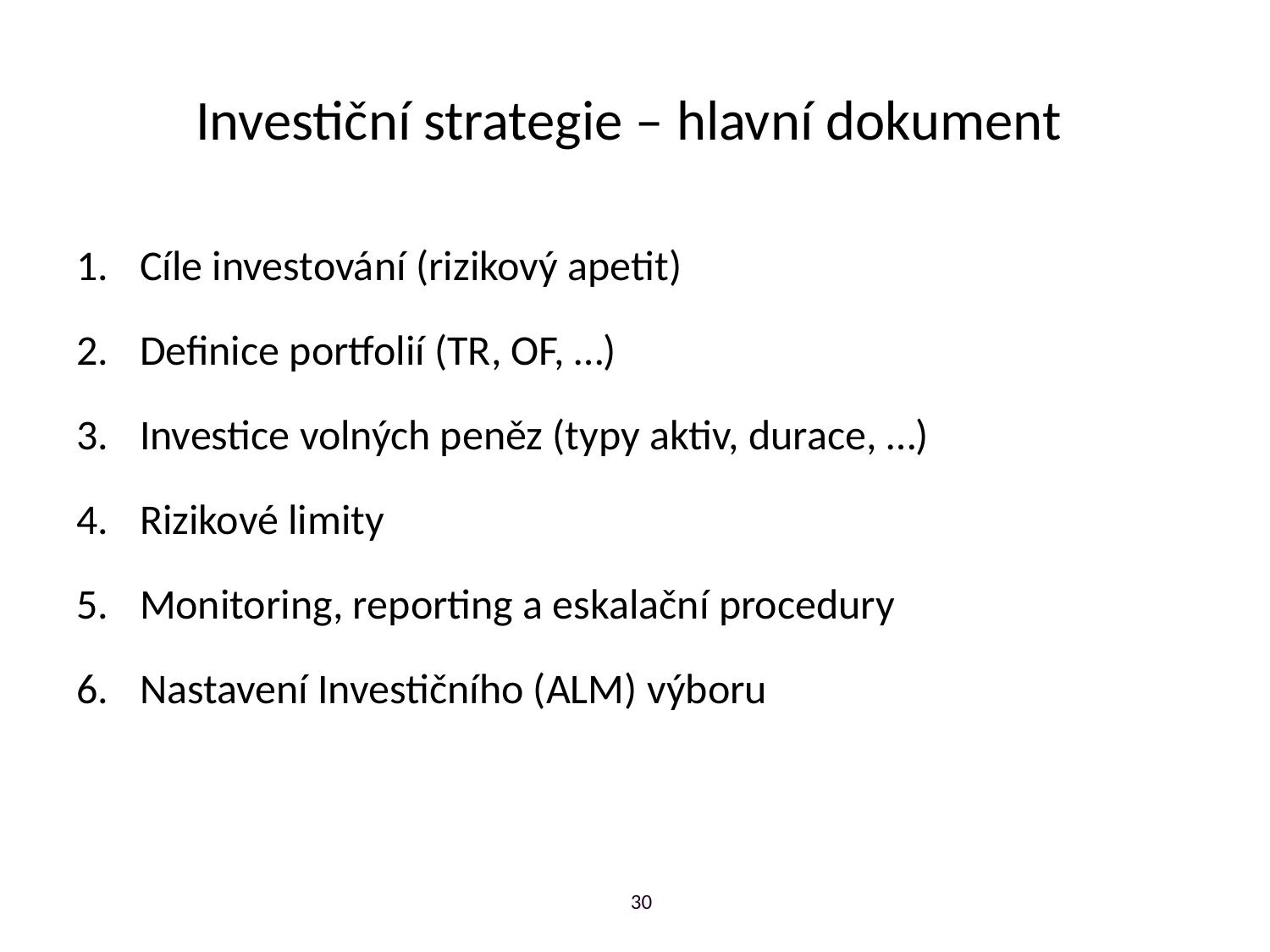

# Investiční strategie – hlavní dokument
Cíle investování (rizikový apetit)
Definice portfolií (TR, OF, …)
Investice volných peněz (typy aktiv, durace, …)
Rizikové limity
Monitoring, reporting a eskalační procedury
Nastavení Investičního (ALM) výboru
30